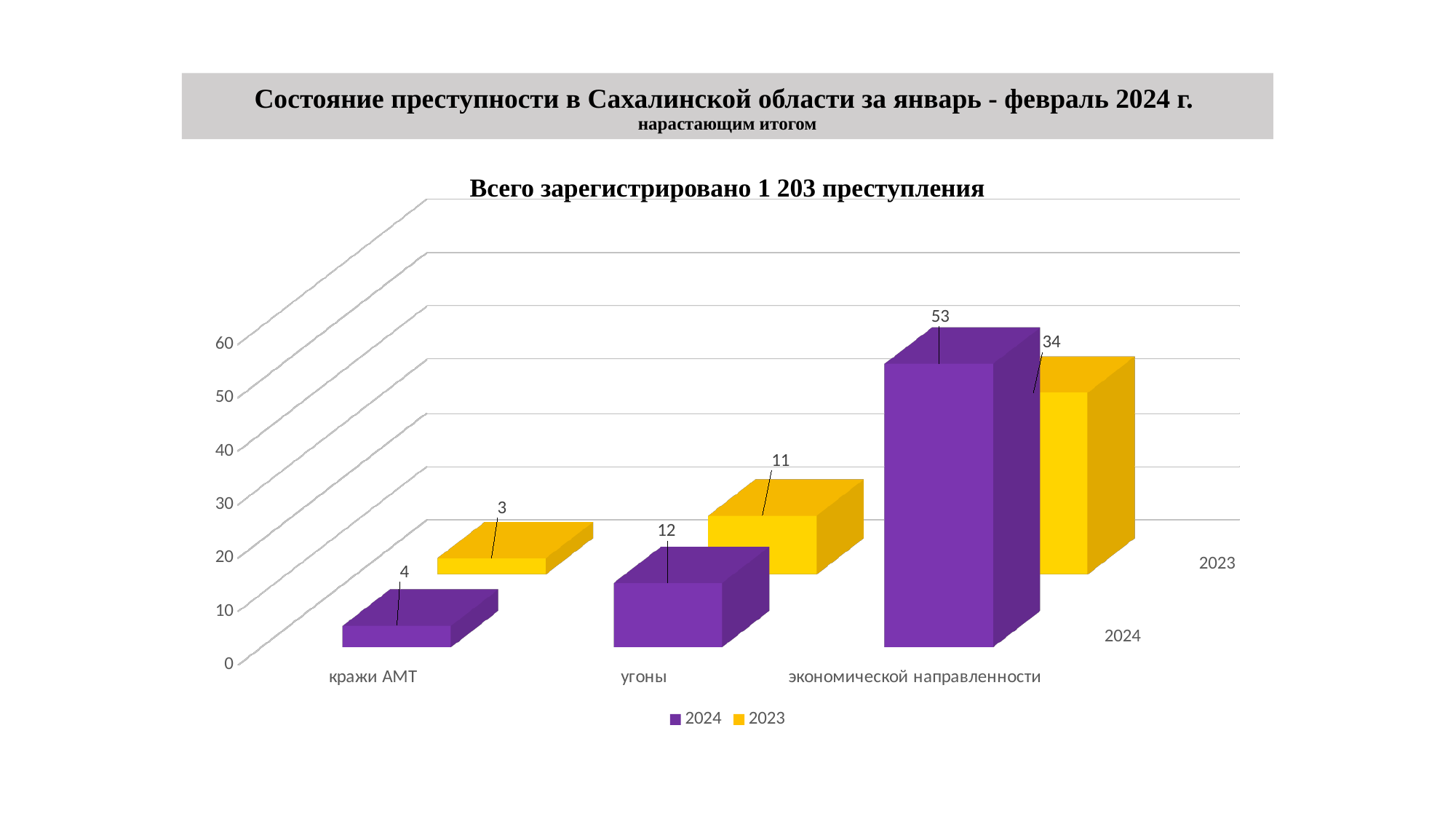

# Состояние преступности в Сахалинской области за январь - февраль 2024 г. нарастающим итогом
Всего зарегистрировано 1 203 преступления

[unsupported chart]